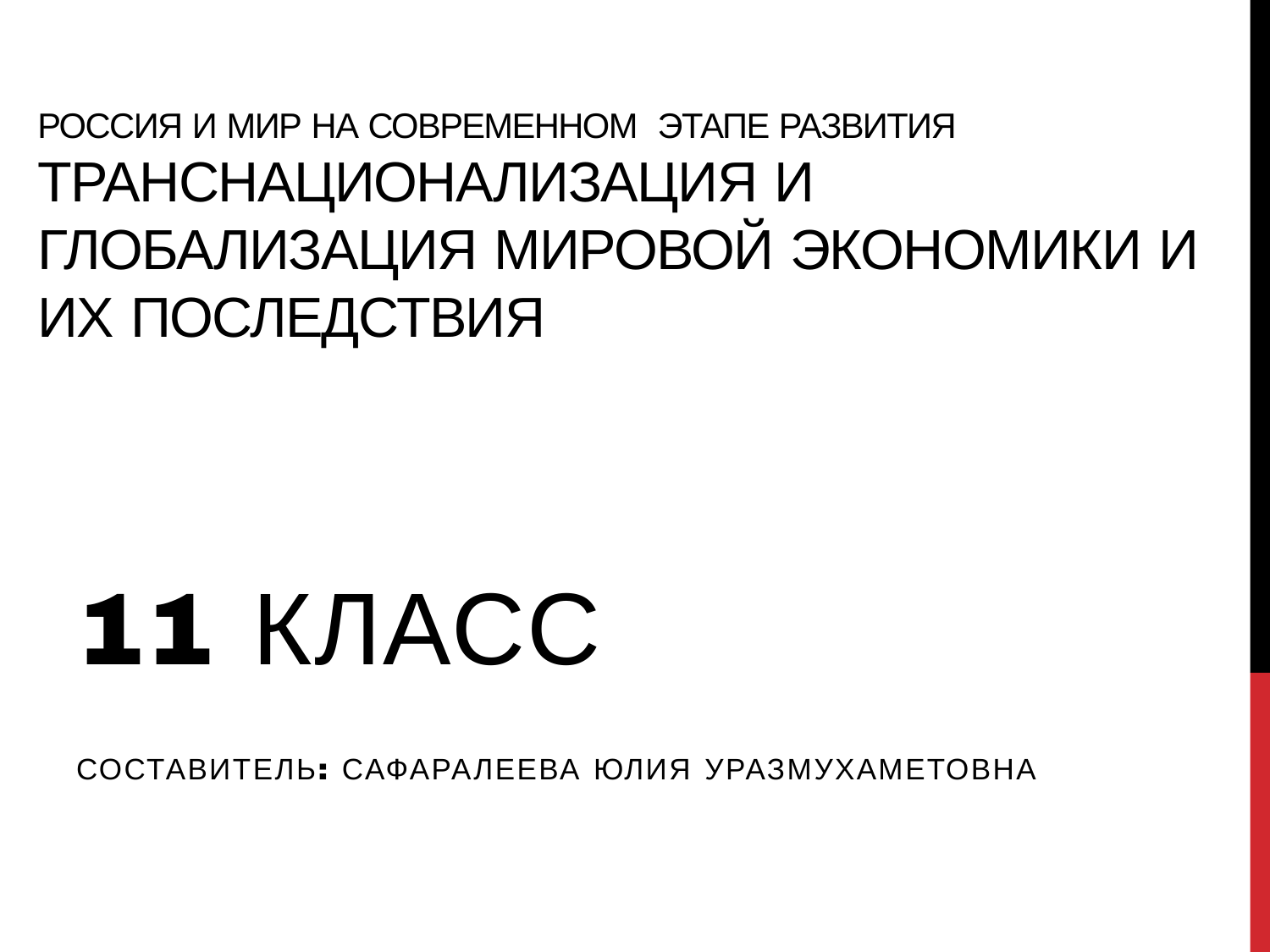

# Россия и мир на современном  этапе развития транснационализация и глобализация мировой экономики и их последствия
11 класс

Составитель: Сафаралеева Юлия Уразмухаметовна